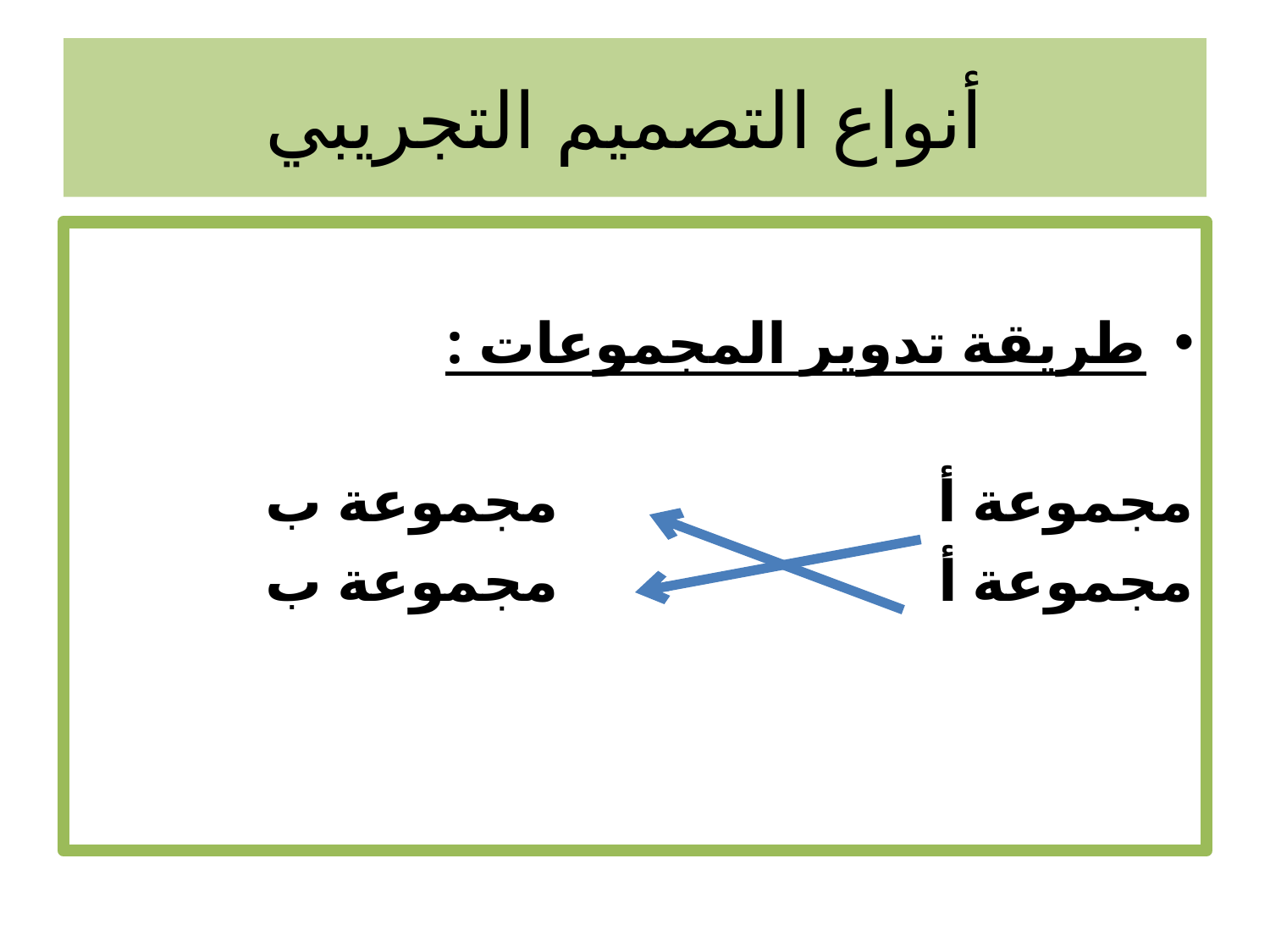

# أنواع التصميم التجريبي

طريقة تدوير المجموعات :

مجموعة أ				مجموعة ب
مجموعة أ 				مجموعة ب